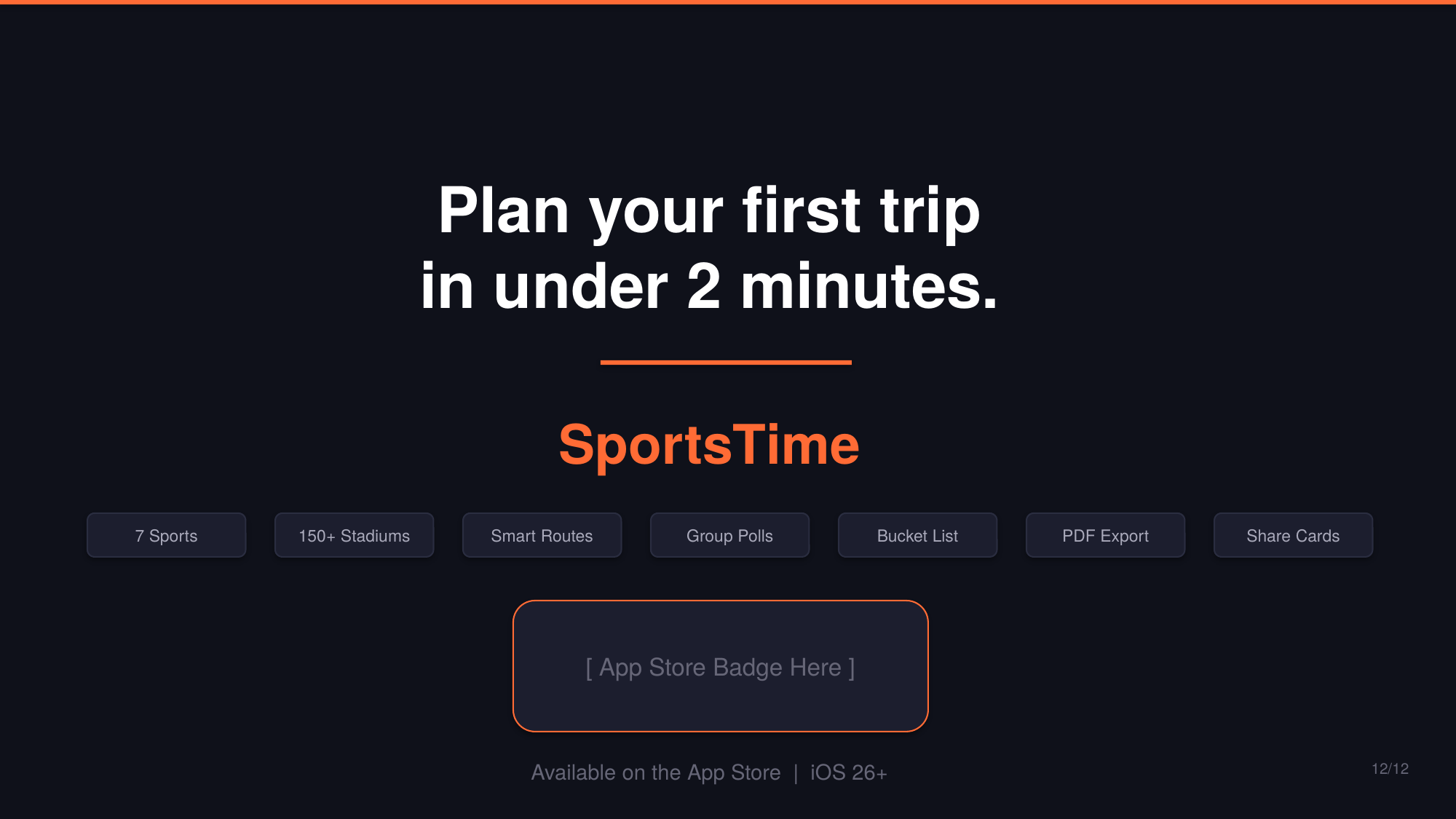

Plan your first trip
in under 2 minutes.

SportsTime
7 Sports
150+ Stadiums
Smart Routes
Group Polls
Bucket List
PDF Export
Share Cards
[ App Store Badge Here ]
Available on the App Store  |  iOS 26+
12/12